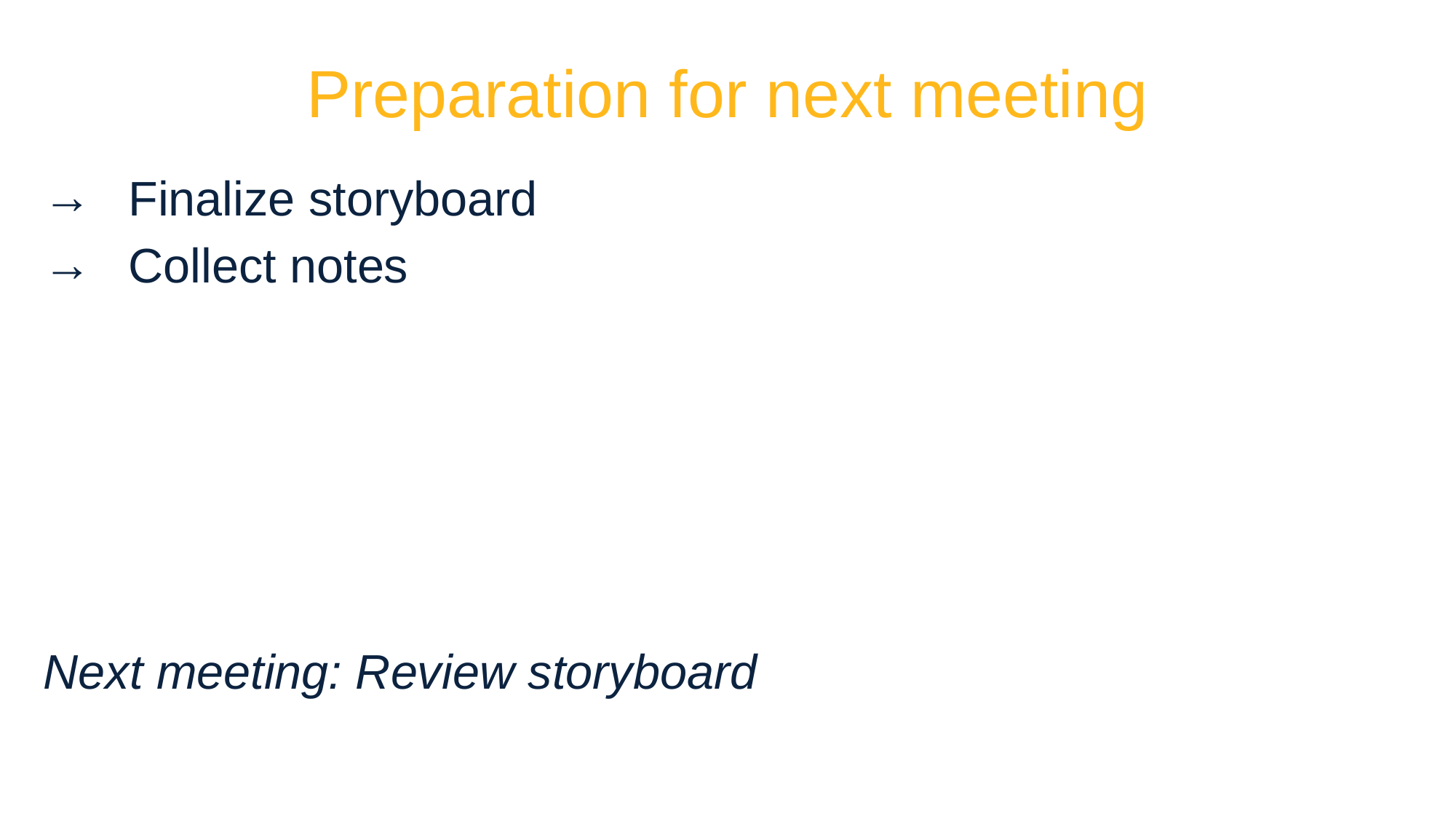

# Preparation for next meeting
Finalize storyboard
Collect notes

Next meeting: Review storyboard